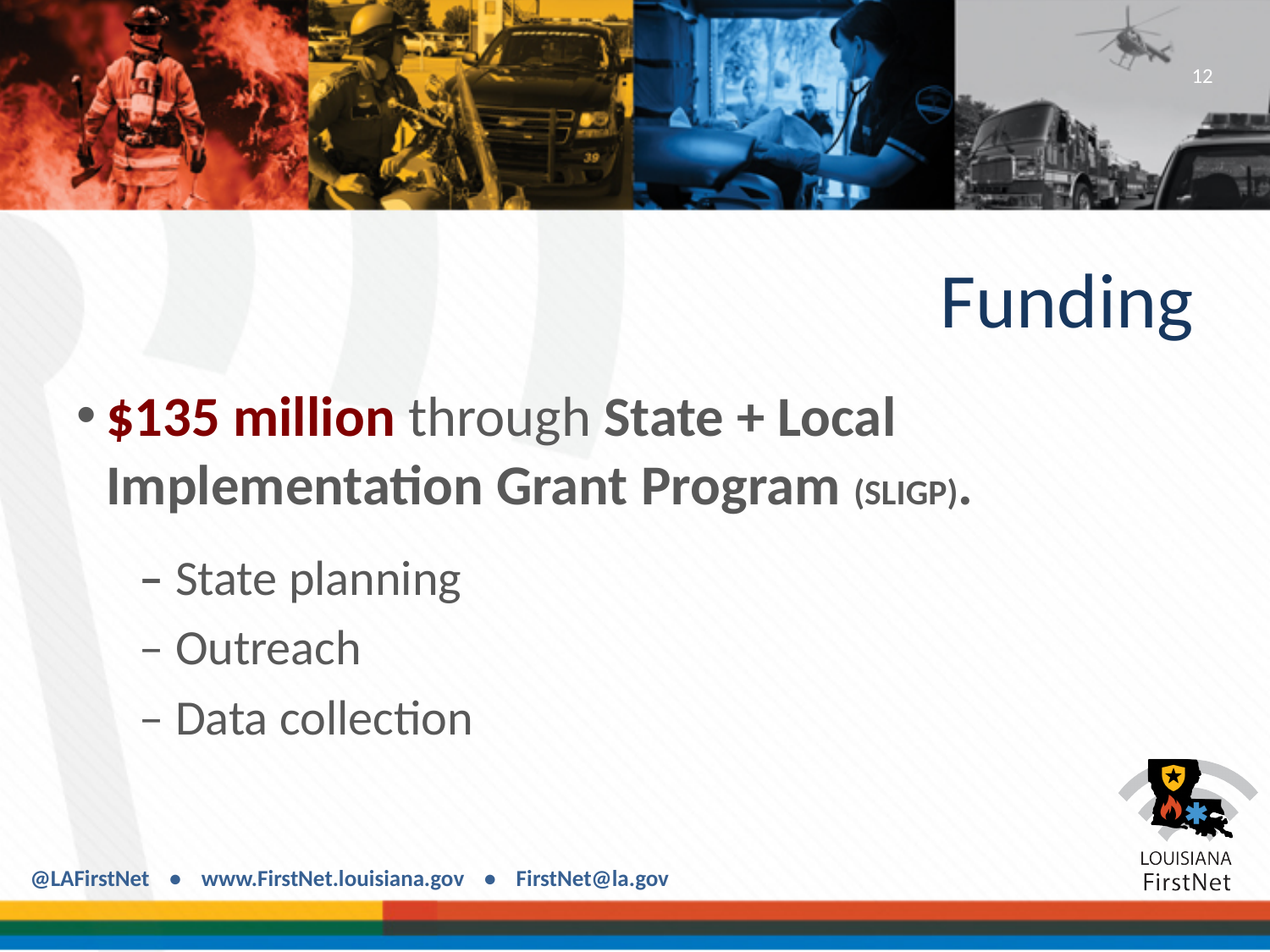

12
# Funding
$135 million through State + Local Implementation Grant Program (SLIGP).
– State planning
– Outreach
– Data collection